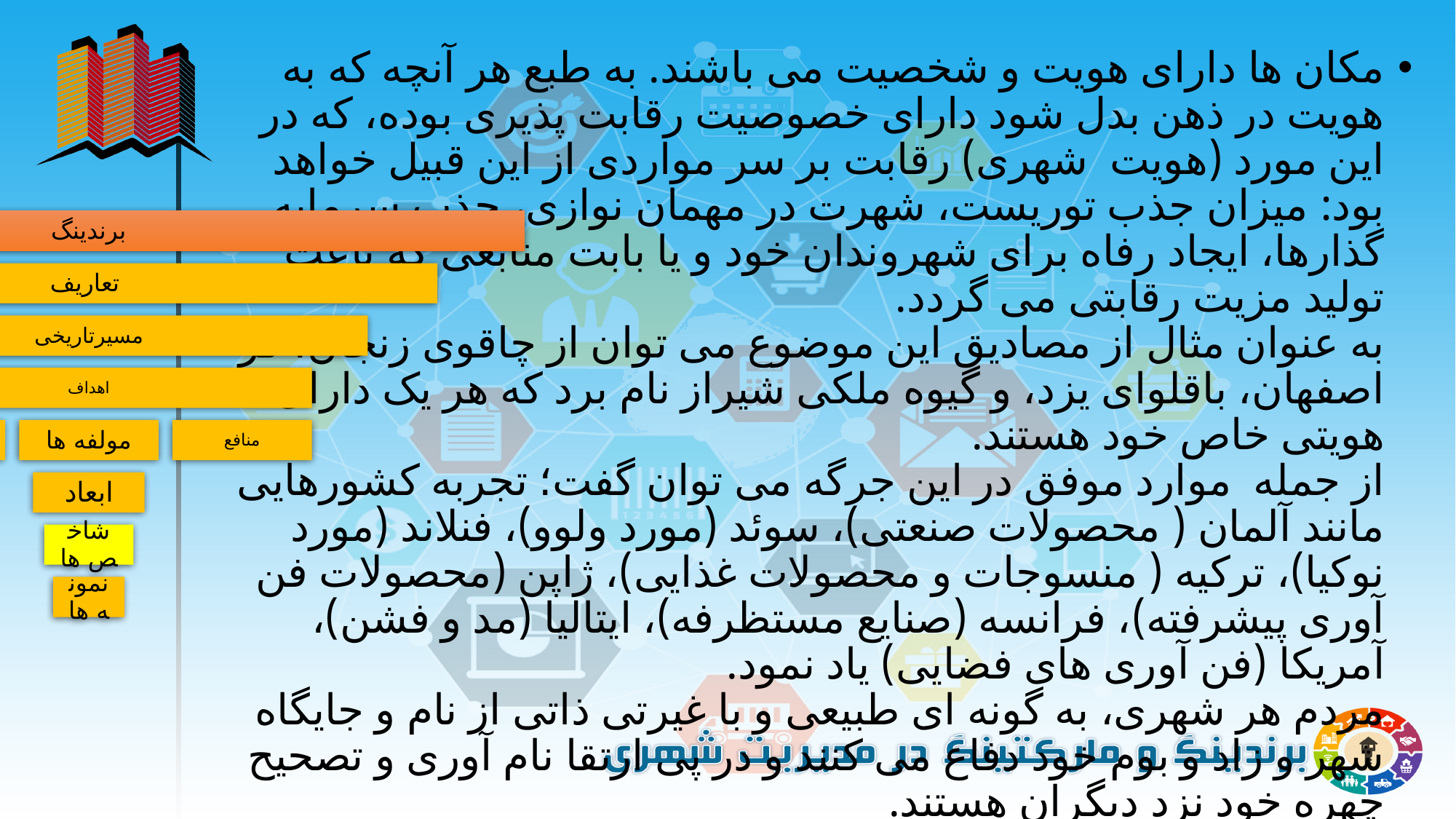

مکان ها دارای هویت و شخصیت می باشند. به طبع هر آنچه که به هویت در ذهن بدل شود دارای خصوصیت رقابت پذیری بوده، که در این مورد (هویت  شهری) رقابت بر سر مواردی از این قبیل خواهد بود: میزان جذب توریست، شهرت در مهمان نوازی، جذب سرمایه گذارها، ایجاد رفاه برای شهروندان خود و یا بابت منابعی که باعث تولید مزیت رقابتی می گردد. 
به عنوان مثال از مصادیق این موضوع می توان از چاقوی زنجان، گز اصفهان، باقلوای یزد، و گیوه ملکی شیراز نام برد که هر یک دارای هویتی خاص خود هستند. 
از جمله  موارد موفق در این جرگه می توان گفت؛ تجربه کشورهایی مانند آلمان ( محصولات صنعتی)، سوئد (مورد ولوو)، فنلاند (مورد نوکیا)، ترکیه ( منسوجات و محصولات غذایی)، ژاپن (محصولات فن آوری پیشرفته)، فرانسه (صنایع مستظرفه)، ایتالیا (مد و فشن)، آمریکا (فن آوری های فضایی) یاد نمود. 
مردم هر شهری، به گونه ای طبیعی و با غیرتی ذاتی از نام و جایگاه شهر و زاد و بوم خود دفاع می کنند و در پی ارتقا نام آوری و تصحیح چهره خود نزد دیگران هستند.

برندینگ
تعاریف
مسیرتاریخی
اهداف
مولفه ها
منافع
ابعاد
شاخص ها
نمونه ها